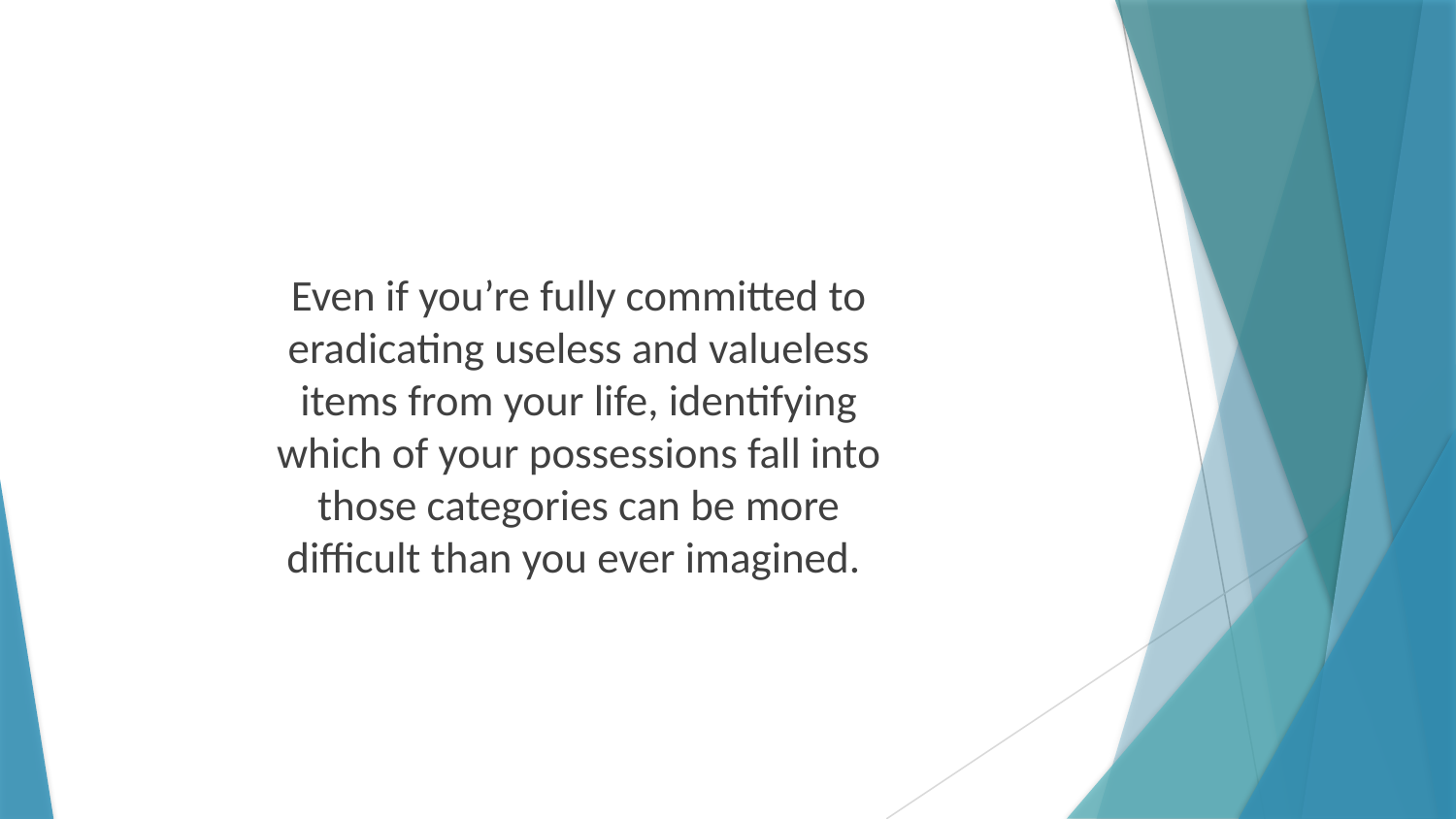

Even if you’re fully committed to eradicating useless and valueless items from your life, identifying which of your possessions fall into those categories can be more difficult than you ever imagined.